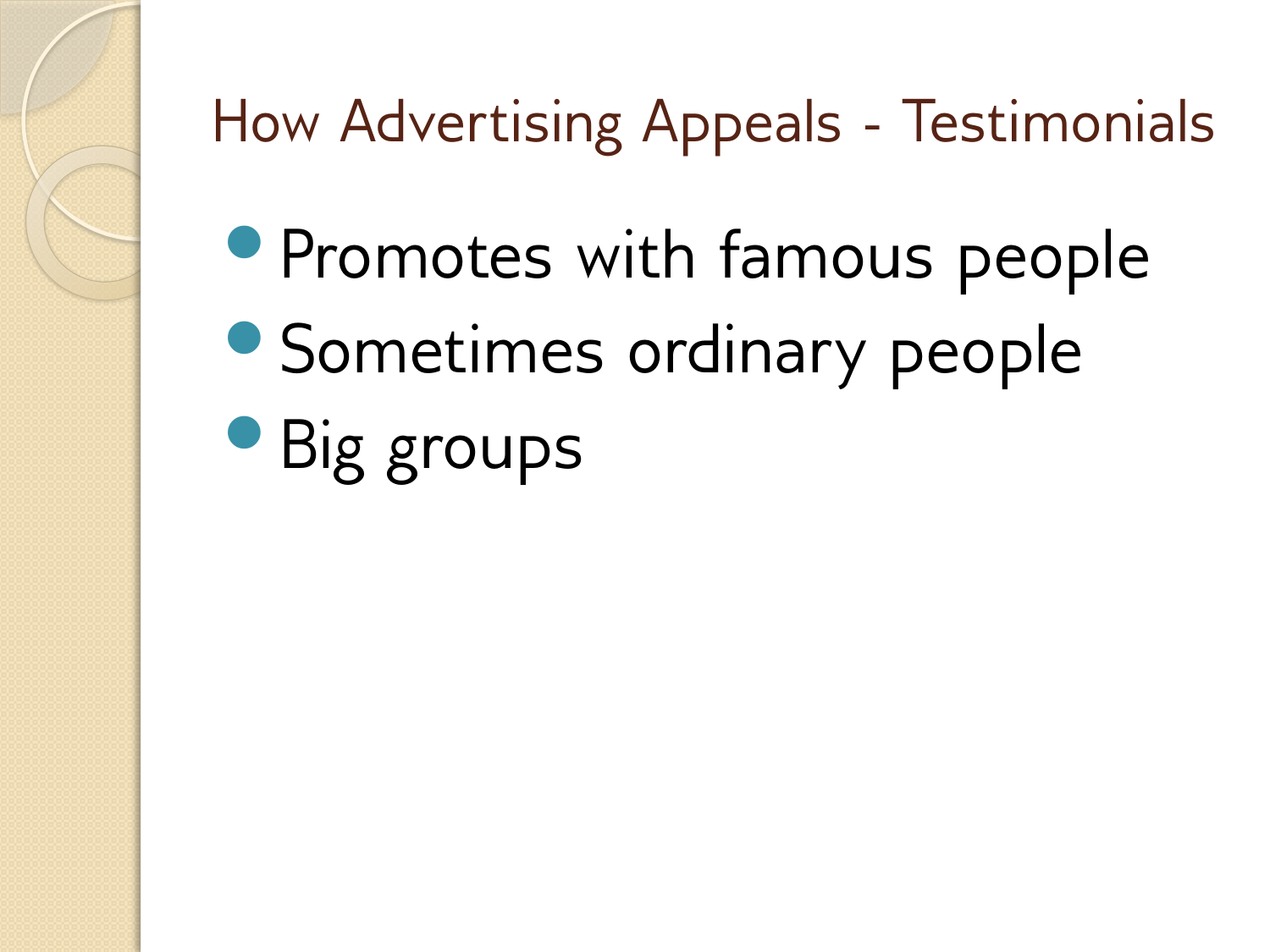

# How Advertising Appeals - Testimonials
Promotes with famous people
Sometimes ordinary people
Big groups